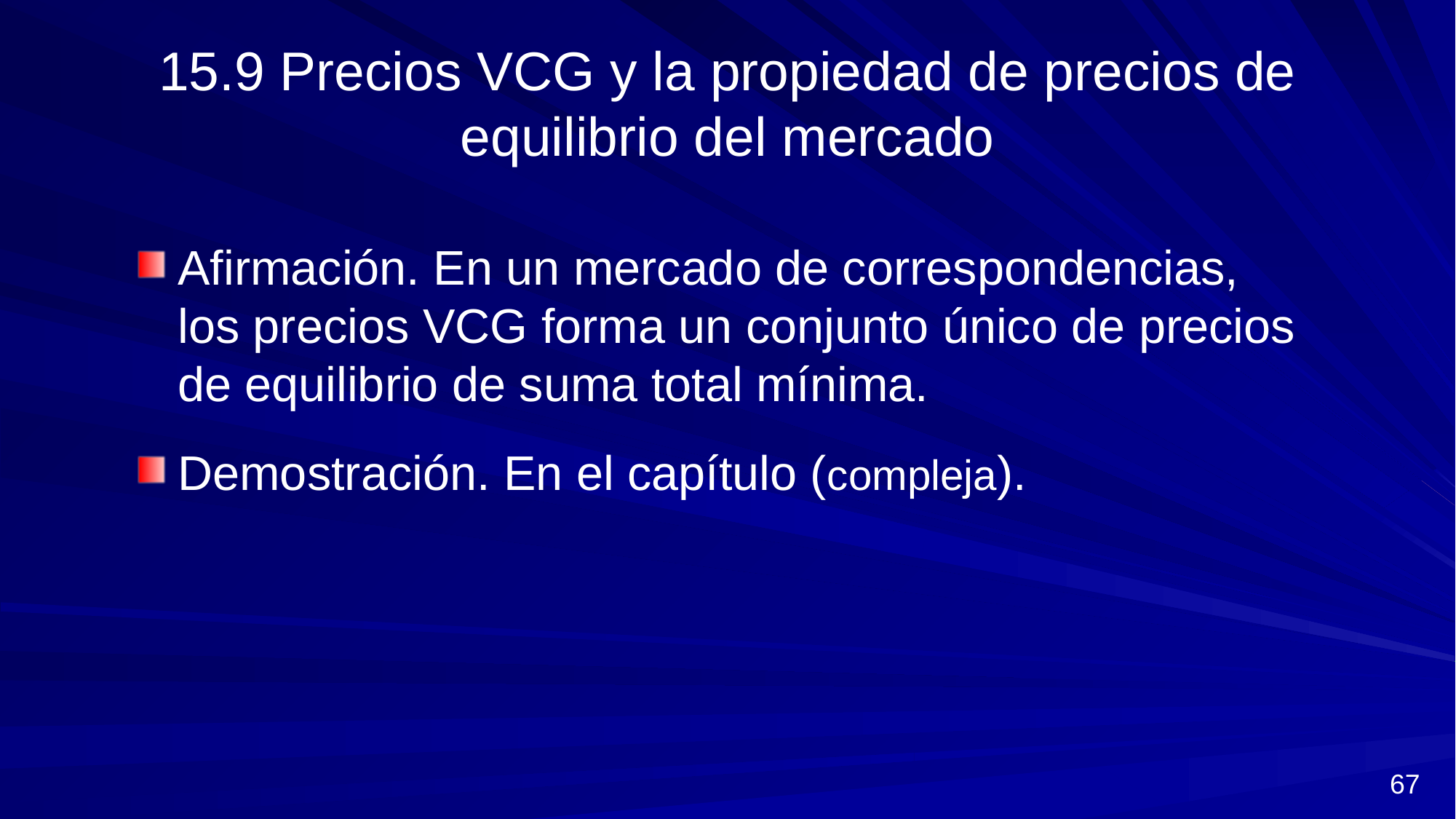

# 15.9 Precios VCG y la propiedad de precios de equilibrio del mercado
Afirmación. En un mercado de correspondencias, los precios VCG forma un conjunto único de precios de equilibrio de suma total mínima.

Demostración. En el capítulo (compleja).
67